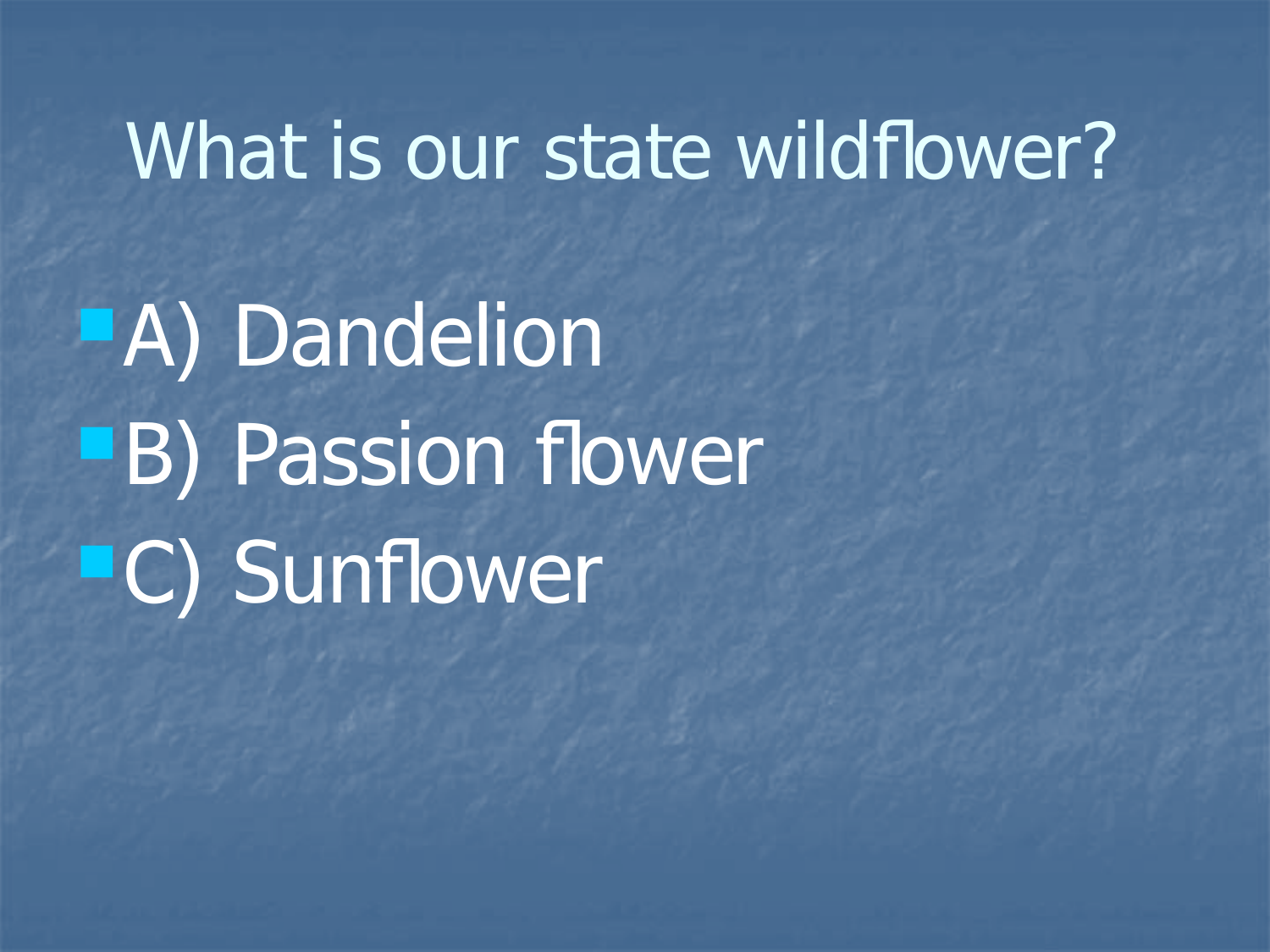

# What is our state wildflower?
A) Dandelion
B) Passion flower
C) Sunflower